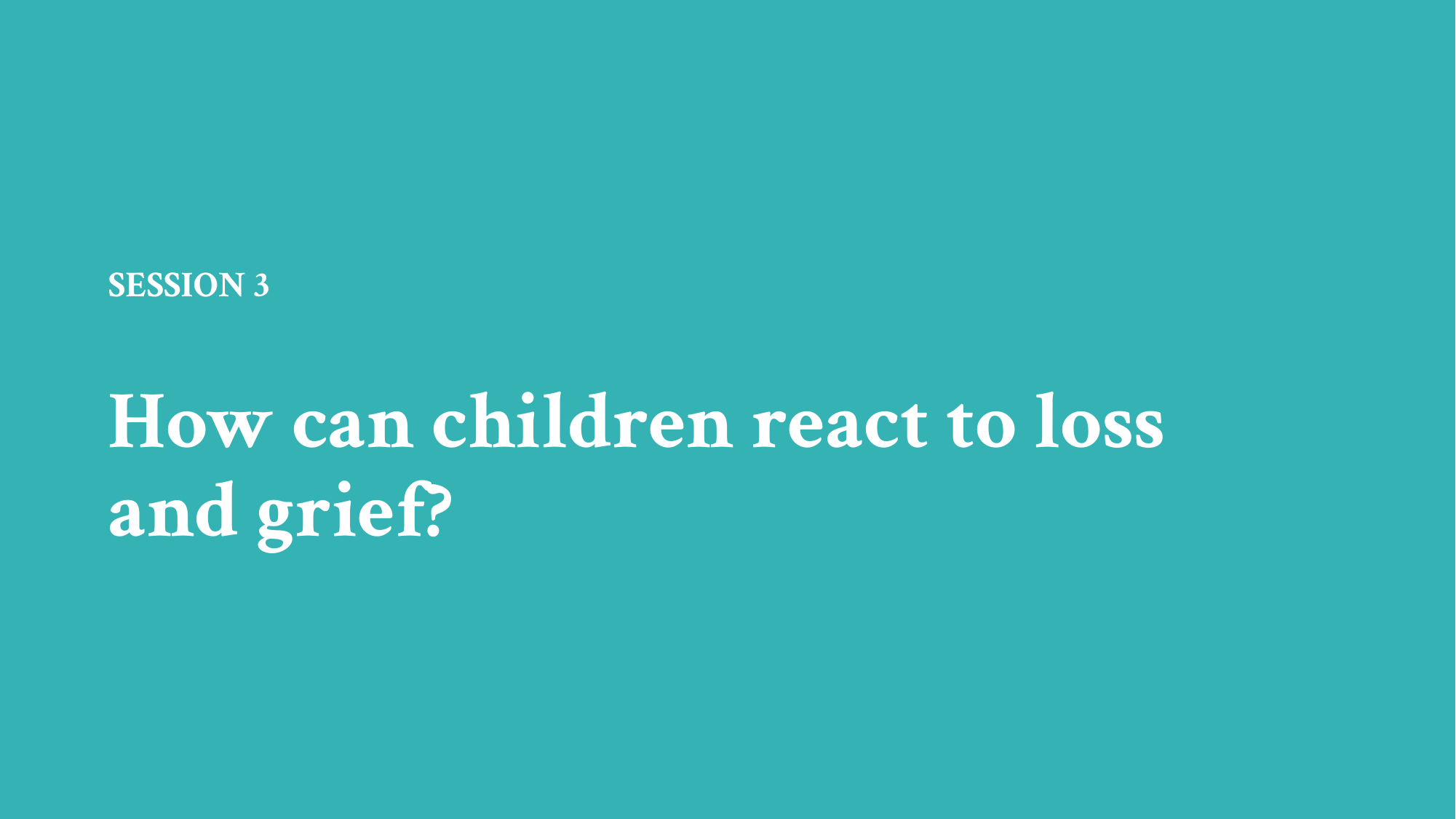

SESSION 3
How can children react to loss and grief?